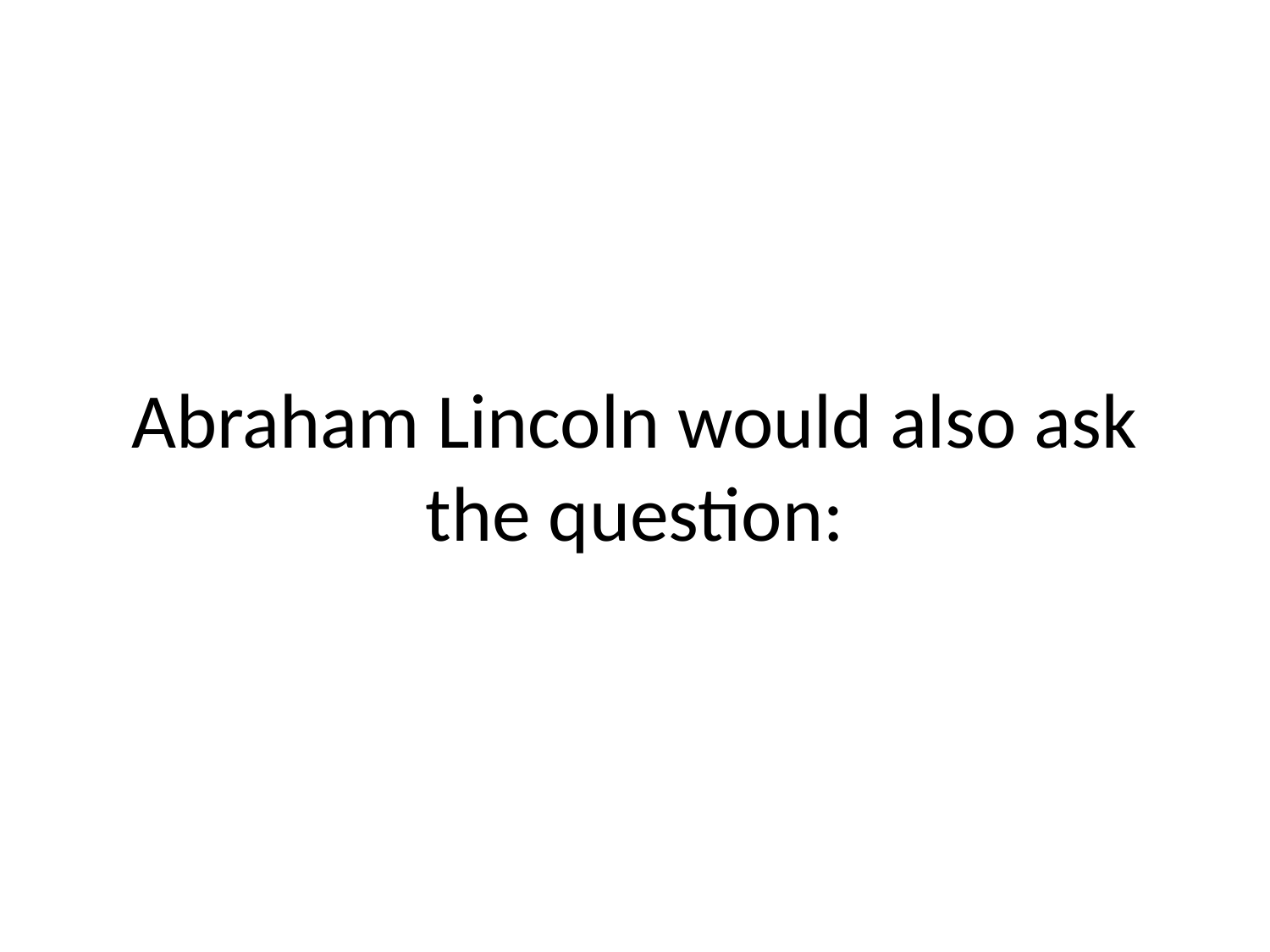

# Abraham Lincoln would also ask the question: